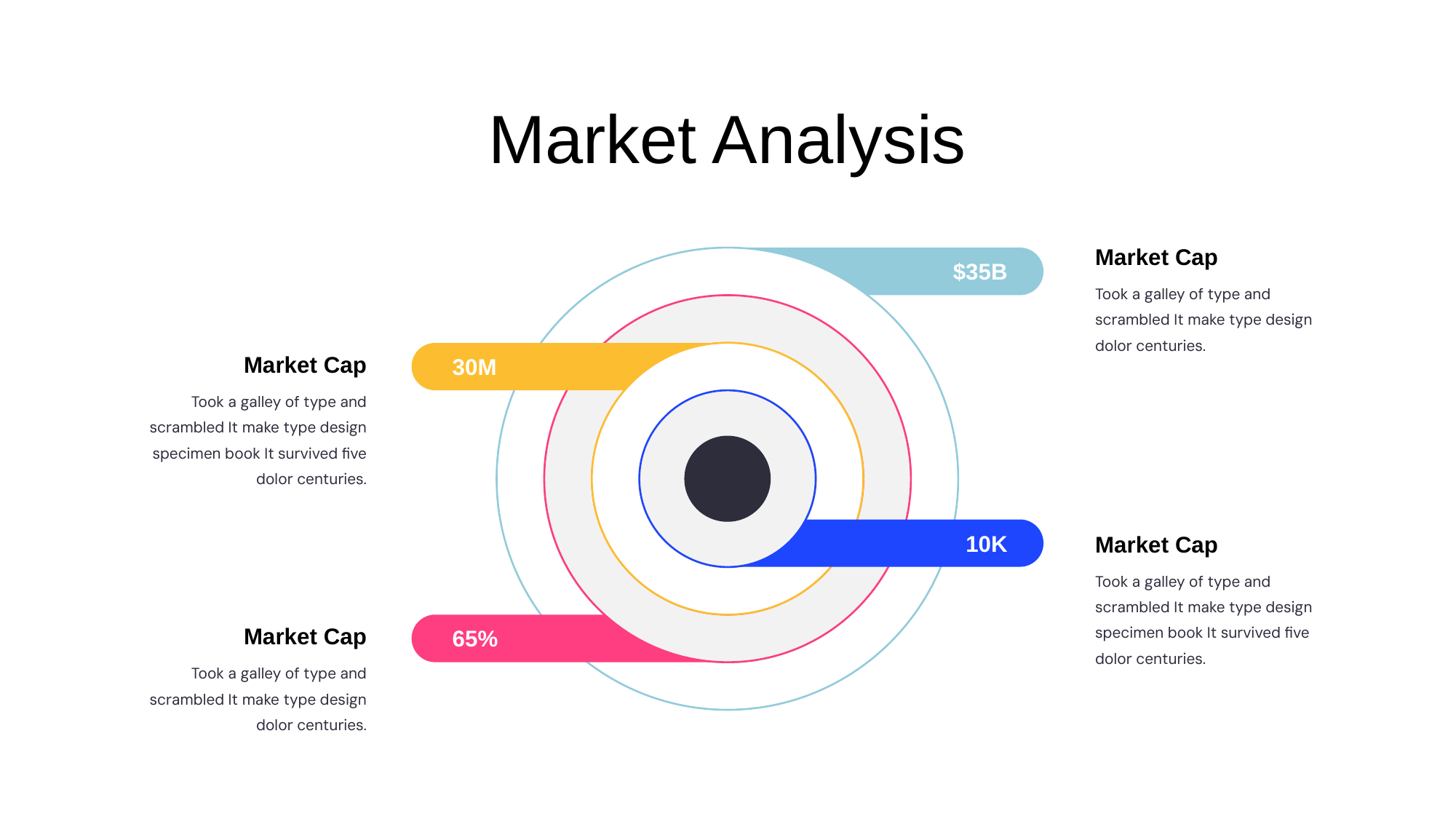

Market Analysis
Market Cap

$35B
Took a galley of type and scrambled It make type design dolor centuries.

Market Cap
30M
Took a galley of type and scrambled It make type design specimen book It survived five dolor centuries.

10K
Market Cap
Took a galley of type and scrambled It make type design specimen book It survived five dolor centuries.

Market Cap
65%
Took a galley of type and scrambled It make type design dolor centuries.